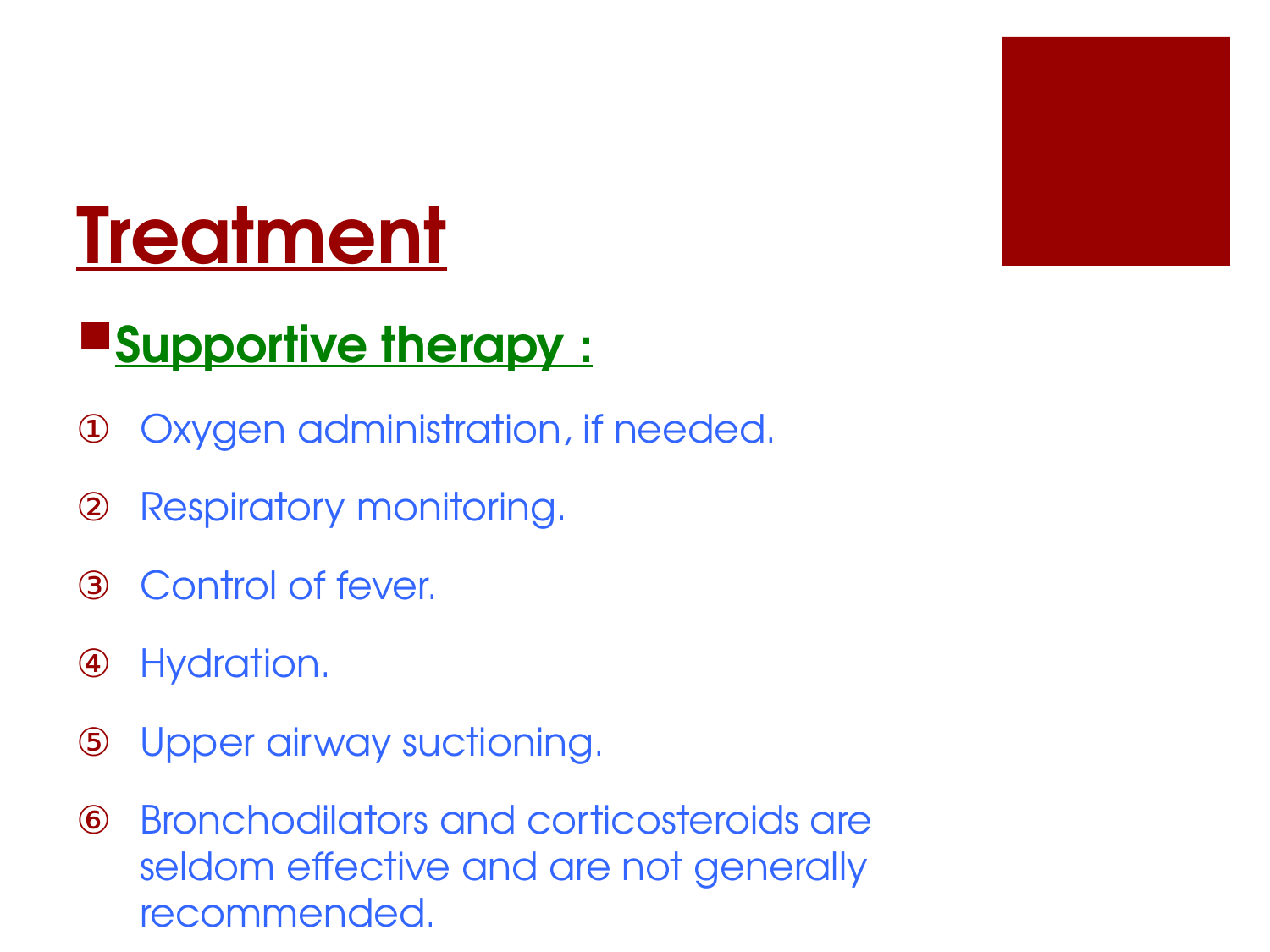

# Treatment
Supportive therapy :
Oxygen administration, if needed.
Respiratory monitoring.
Control of fever.
Hydration.
Upper airway suctioning.
Bronchodilators and corticosteroids are seldom effective and are not generally recommended.